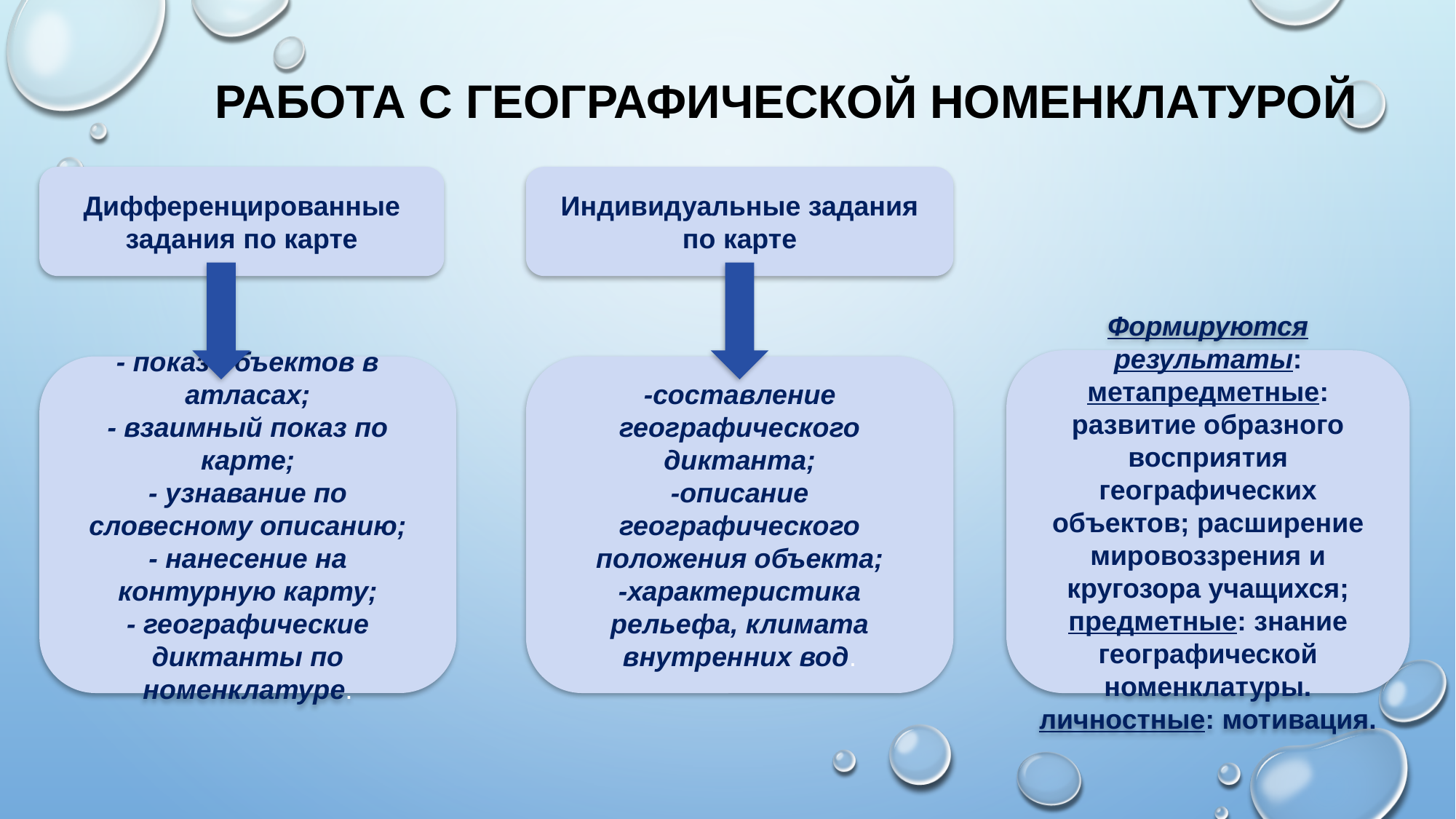

Работа с географической номенклатурой
Дифференцированные задания по карте
Индивидуальные задания по карте

Формируются результаты:
метапредметные: развитие образного восприятия географических объектов; расширение мировоззрения и кругозора учащихся; предметные: знание географической номенклатуры.
личностные: мотивация.
- показ объектов в атласах;
- взаимный показ по карте;
- узнавание по словесному описанию;
- нанесение на контурную карту;
- географические диктанты по номенклатуре.
-составление географического диктанта;
-описание географического положения объекта;
-характеристика рельефа, климата внутренних вод.